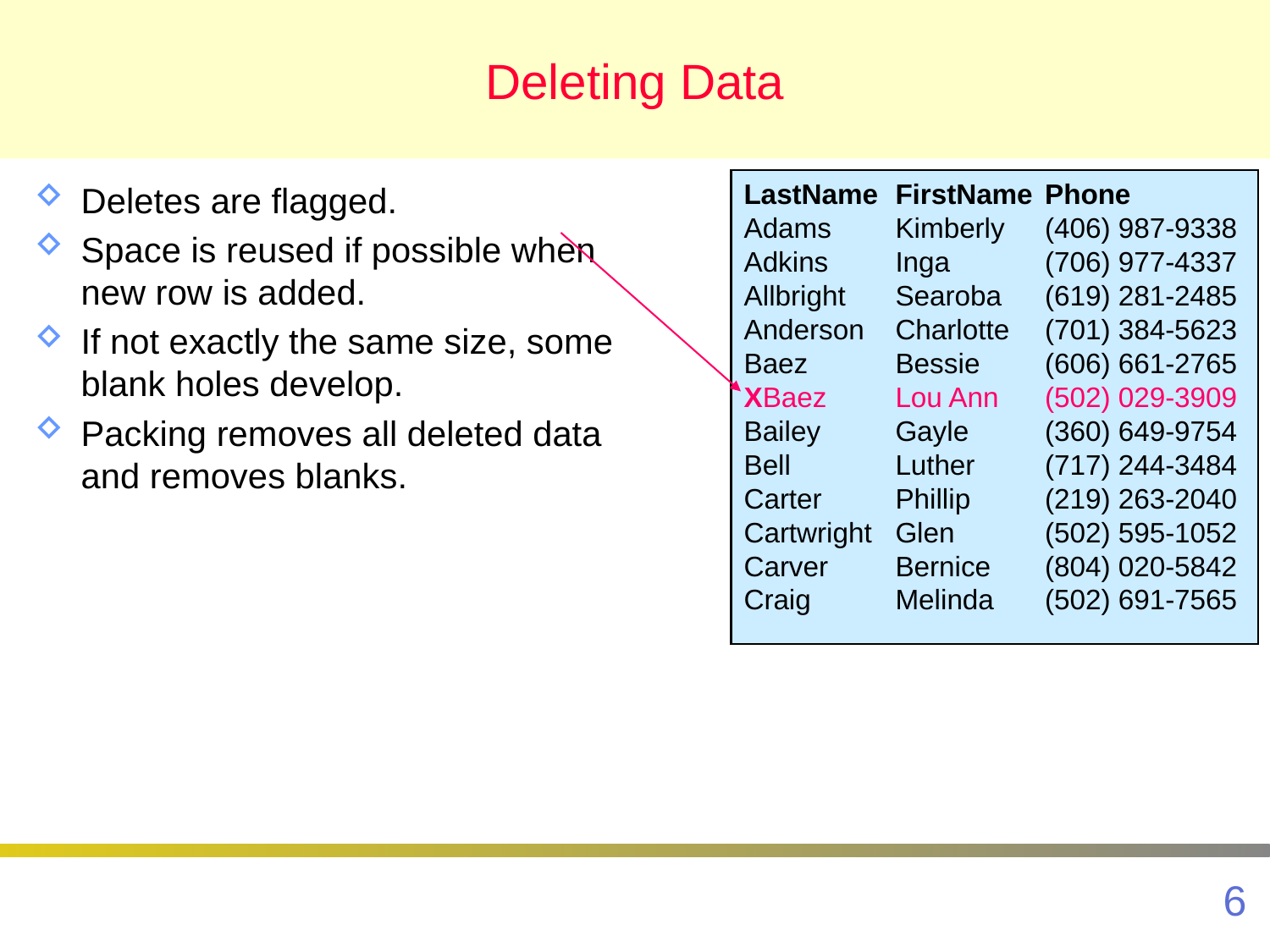

# Deleting Data
LastName	FirstName	Phone
Adams	Kimberly	(406) 987-9338
Adkins	Inga	(706) 977-4337
Allbright	Searoba	(619) 281-2485
Anderson	Charlotte	(701) 384-5623
Baez	Bessie	(606) 661-2765
XBaez	Lou Ann	(502) 029-3909
Bailey	Gayle	(360) 649-9754
Bell	Luther	(717) 244-3484
Carter	Phillip	(219) 263-2040
Cartwright	Glen	(502) 595-1052
Carver	Bernice	(804) 020-5842
Craig	Melinda	(502) 691-7565
Deletes are flagged.
Space is reused if possible when new row is added.
If not exactly the same size, some blank holes develop.
Packing removes all deleted data and removes blanks.

6